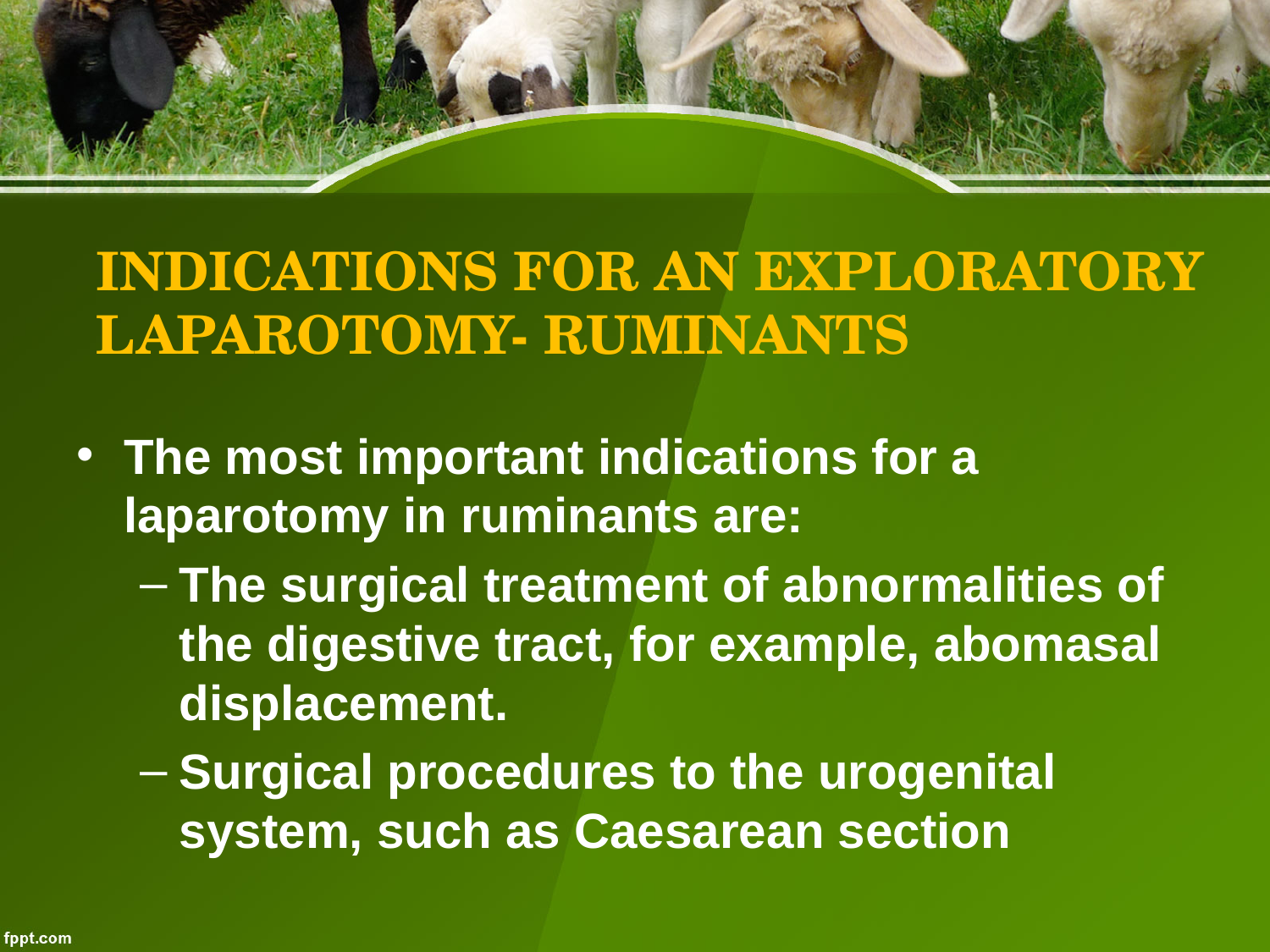

# INDICATIONS FOR AN EXPLORATORY LAPAROTOMY- RUMINANTS
The most important indications for a laparotomy in ruminants are:
The surgical treatment of abnormalities of the digestive tract, for example, abomasal displacement.
Surgical procedures to the urogenital system, such as Caesarean section